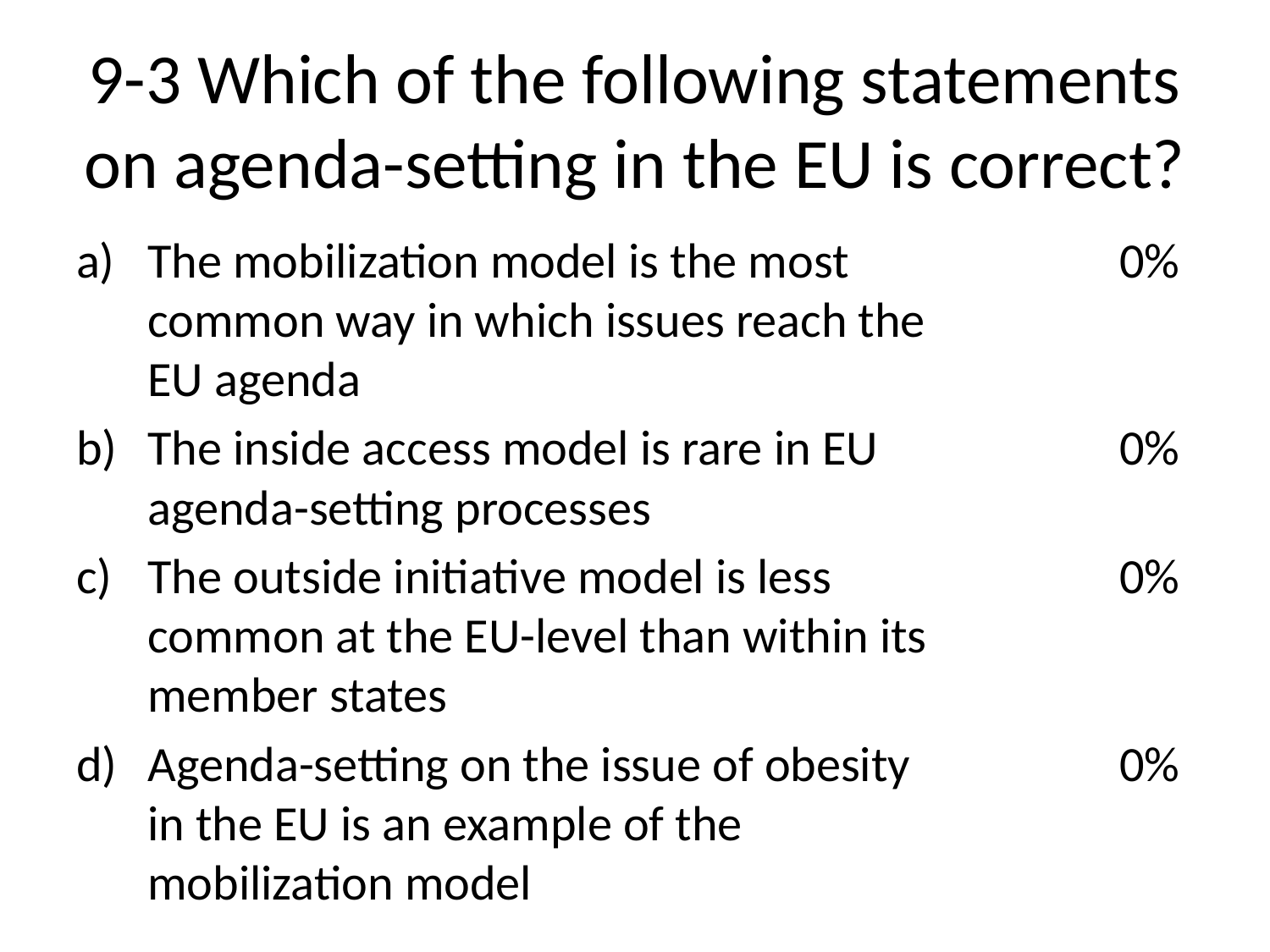

# 9-3 Which of the following statements on agenda-setting in the EU is correct?
The mobilization model is the most common way in which issues reach the EU agenda
The inside access model is rare in EU agenda-setting processes
The outside initiative model is less common at the EU-level than within its member states
Agenda-setting on the issue of obesity in the EU is an example of the mobilization model
0%
0%
0%
0%